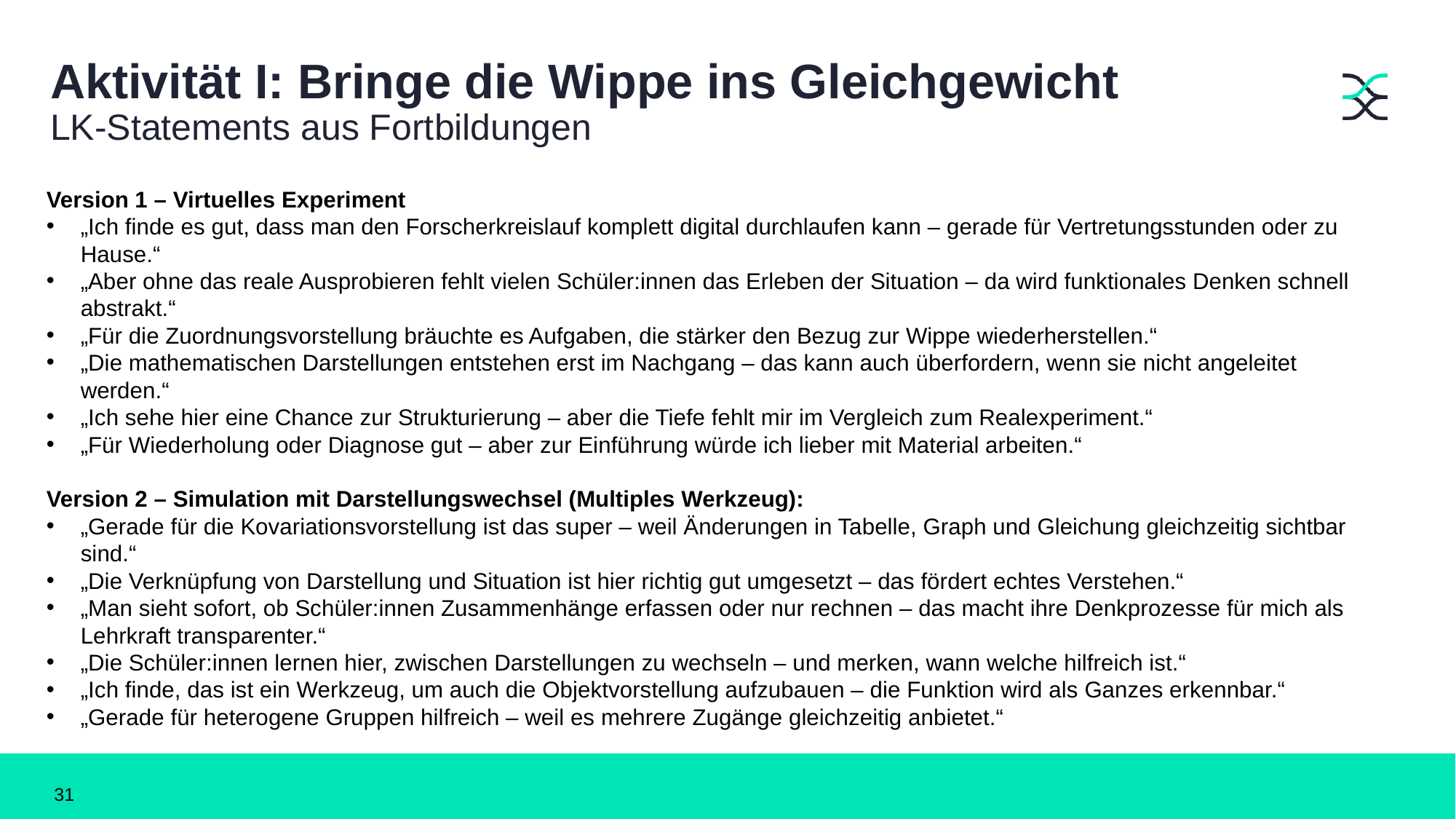

# Aktivität I: Bringe die Wippe ins Gleichgewicht LK-Statements aus Fortbildungen
Version 1 – Virtuelles Experiment
„Ich finde es gut, dass man den Forscherkreislauf komplett digital durchlaufen kann – gerade für Vertretungsstunden oder zu Hause.“
„Aber ohne das reale Ausprobieren fehlt vielen Schüler:innen das Erleben der Situation – da wird funktionales Denken schnell abstrakt.“
„Für die Zuordnungsvorstellung bräuchte es Aufgaben, die stärker den Bezug zur Wippe wiederherstellen.“
„Die mathematischen Darstellungen entstehen erst im Nachgang – das kann auch überfordern, wenn sie nicht angeleitet werden.“
„Ich sehe hier eine Chance zur Strukturierung – aber die Tiefe fehlt mir im Vergleich zum Realexperiment.“
„Für Wiederholung oder Diagnose gut – aber zur Einführung würde ich lieber mit Material arbeiten.“
Version 2 – Simulation mit Darstellungswechsel (Multiples Werkzeug):
„Gerade für die Kovariationsvorstellung ist das super – weil Änderungen in Tabelle, Graph und Gleichung gleichzeitig sichtbar sind.“
„Die Verknüpfung von Darstellung und Situation ist hier richtig gut umgesetzt – das fördert echtes Verstehen.“
„Man sieht sofort, ob Schüler:innen Zusammenhänge erfassen oder nur rechnen – das macht ihre Denkprozesse für mich als Lehrkraft transparenter.“
„Die Schüler:innen lernen hier, zwischen Darstellungen zu wechseln – und merken, wann welche hilfreich ist.“
„Ich finde, das ist ein Werkzeug, um auch die Objektvorstellung aufzubauen – die Funktion wird als Ganzes erkennbar.“
„Gerade für heterogene Gruppen hilfreich – weil es mehrere Zugänge gleichzeitig anbietet.“
31